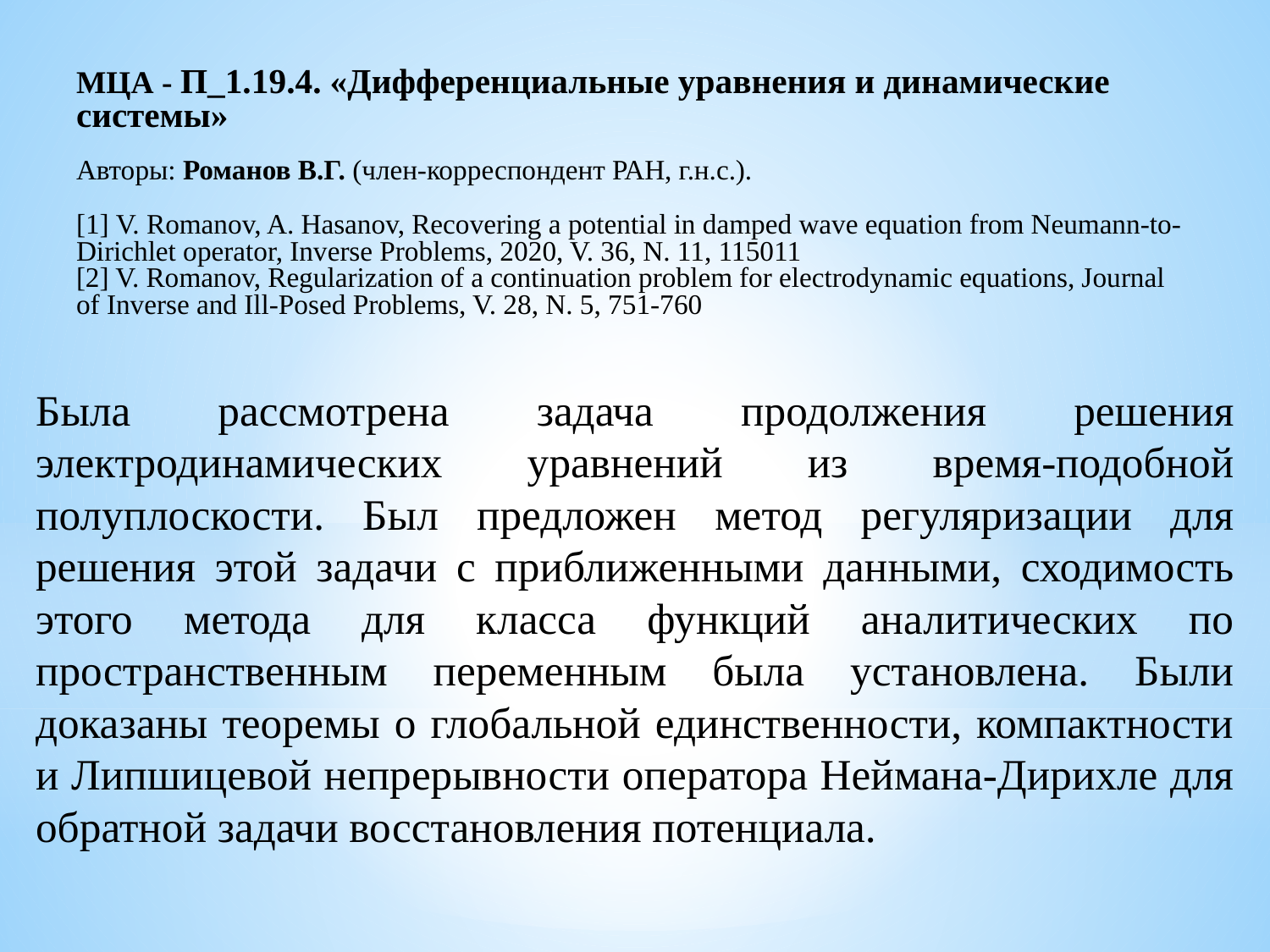

МЦА - П_1.19.4. «Дифференциальные уравнения и динамические системы»
Авторы: Романов В.Г. (член-корреспондент РАН, г.н.с.).
[1] V. Romanov, A. Hasanov, Recovering a potential in damped wave equation from Neumann-to-Dirichlet operator, Inverse Problems, 2020, V. 36, N. 11, 115011
[2] V. Romanov, Regularization of a continuation problem for electrodynamic equations, Journal of Inverse and Ill-Posed Problems, V. 28, N. 5, 751-760

Была рассмотрена задача продолжения решения электродинамических уравнений из время-подобной полуплоскости. Был предложен метод регуляризации для решения этой задачи с приближенными данными, сходимость этого метода для класса функций аналитических по пространственным переменным была установлена. Были доказаны теоремы о глобальной единственности, компактности и Липшицевой непрерывности оператора Неймана-Дирихле для обратной задачи восстановления потенциала.